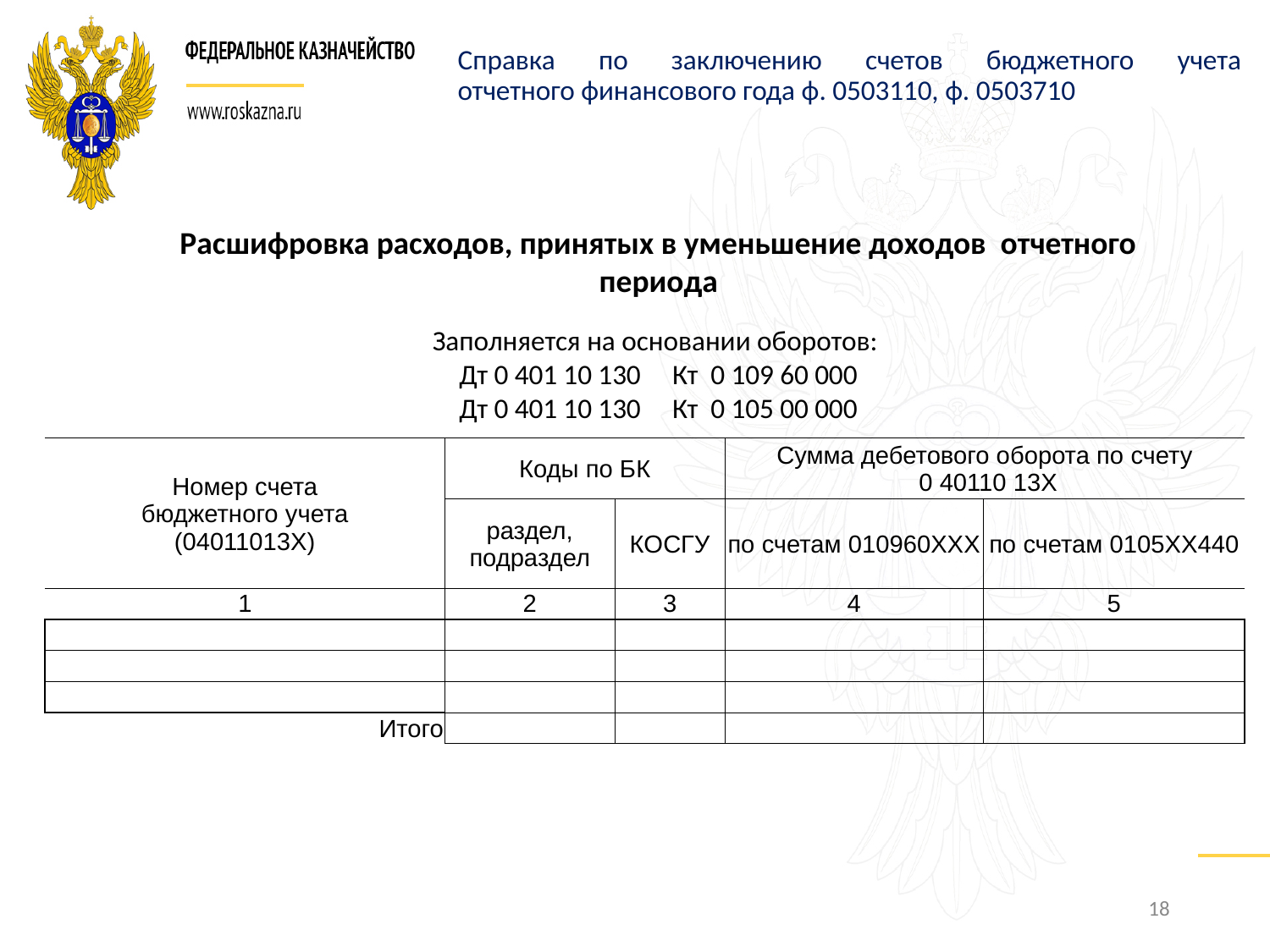

# Справка по заключению счетов бюджетного учета отчетного финансового года ф. 0503110, ф. 0503710
Расшифровка расходов, принятых в уменьшение доходов  отчетного периода
Заполняется на основании оборотов:
Дт 0 401 10 130     Кт  0 109 60 000
Дт 0 401 10 130     Кт  0 105 00 000
| Номер счета бюджетного учета (04011013Х) |  |  |  |  |  |  |  |  |  |  |  |  |  |  |  |  | Коды по БК |  | Сумма дебетового оборота по счету 0 40110 13Х |  |
| --- | --- | --- | --- | --- | --- | --- | --- | --- | --- | --- | --- | --- | --- | --- | --- | --- | --- | --- | --- | --- |
|  |  |  |  |  |  |  |  |  |  |  |  |  |  |  |  |  | раздел, подраздел | КОСГУ | по счетам 010960ХХХ | по счетам 0105ХХ440 |
| 1 |  |  |  |  |  |  |  |  |  |  |  |  |  |  |  |  | 2 | 3 | 4 | 5 |
|  |  |  |  |  |  |  |  |  |  |  |  |  |  |  |  |  |  |  |  |  |
|  |  |  |  |  |  |  |  |  |  |  |  |  |  |  |  |  |  |  |  |  |
|  |  |  |  |  |  |  |  |  |  |  |  |  |  |  |  |  |  |  |  |  |
|  |  |  |  |  |  |  |  |  |  |  |  |  |  |  |  | Итого |  |  |  |  |
18